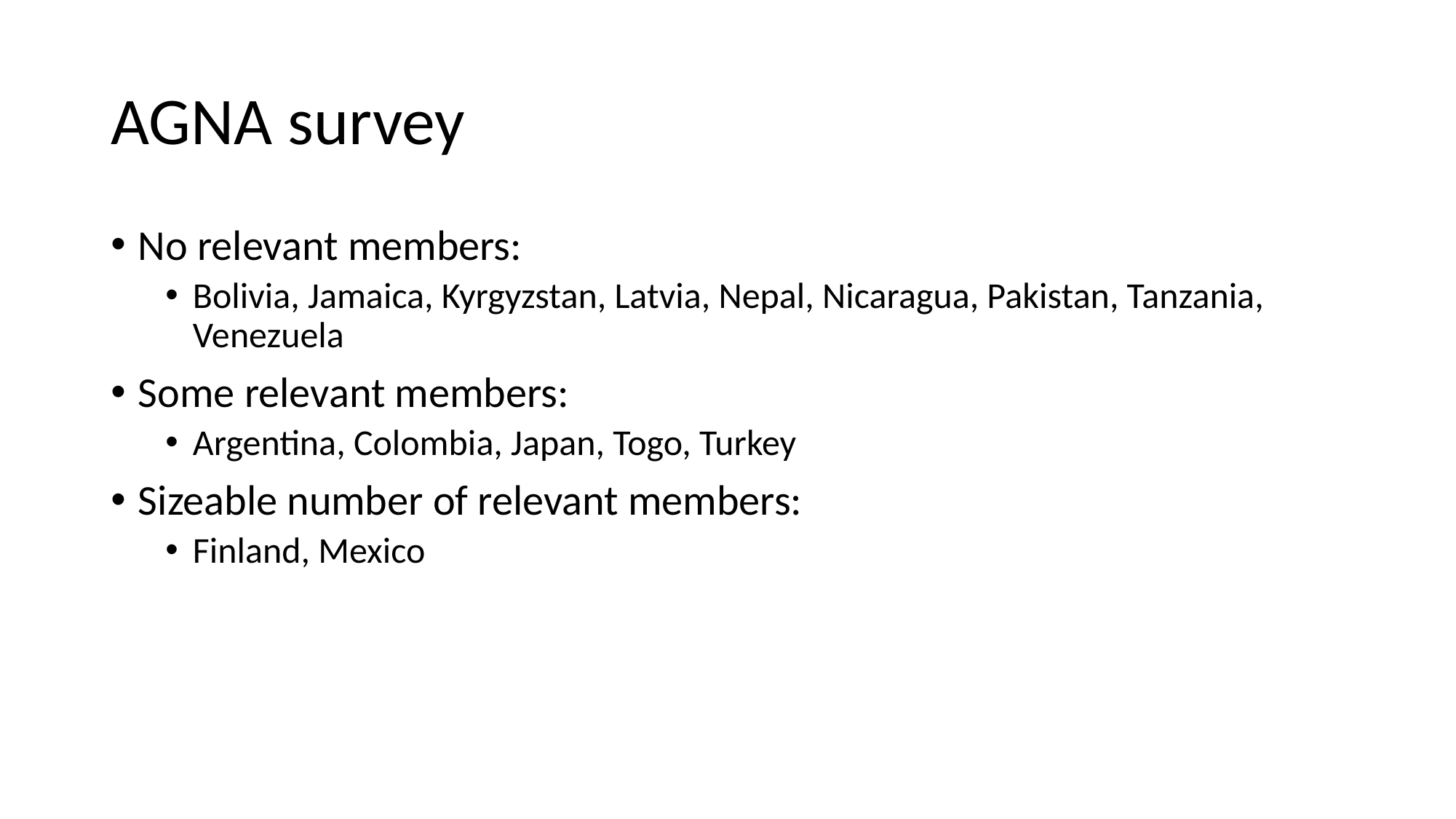

# AGNA survey
No relevant members:
Bolivia, Jamaica, Kyrgyzstan, Latvia, Nepal, Nicaragua, Pakistan, Tanzania, Venezuela
Some relevant members:
Argentina, Colombia, Japan, Togo, Turkey
Sizeable number of relevant members:
Finland, Mexico